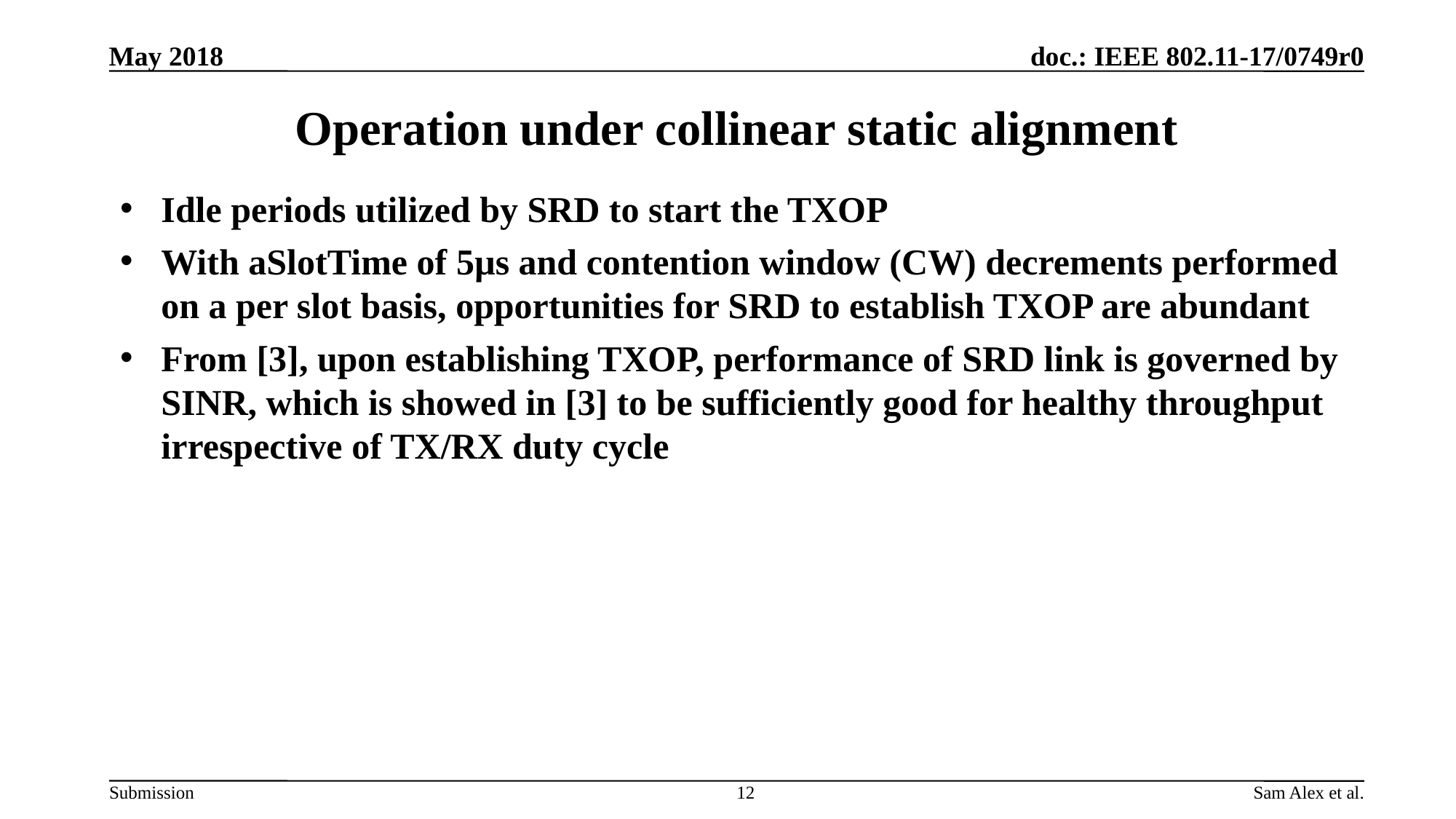

May 2018
# Operation under collinear static alignment
Idle periods utilized by SRD to start the TXOP
With aSlotTime of 5µs and contention window (CW) decrements performed on a per slot basis, opportunities for SRD to establish TXOP are abundant
From [3], upon establishing TXOP, performance of SRD link is governed by SINR, which is showed in [3] to be sufficiently good for healthy throughput irrespective of TX/RX duty cycle
12
Sam Alex et al.